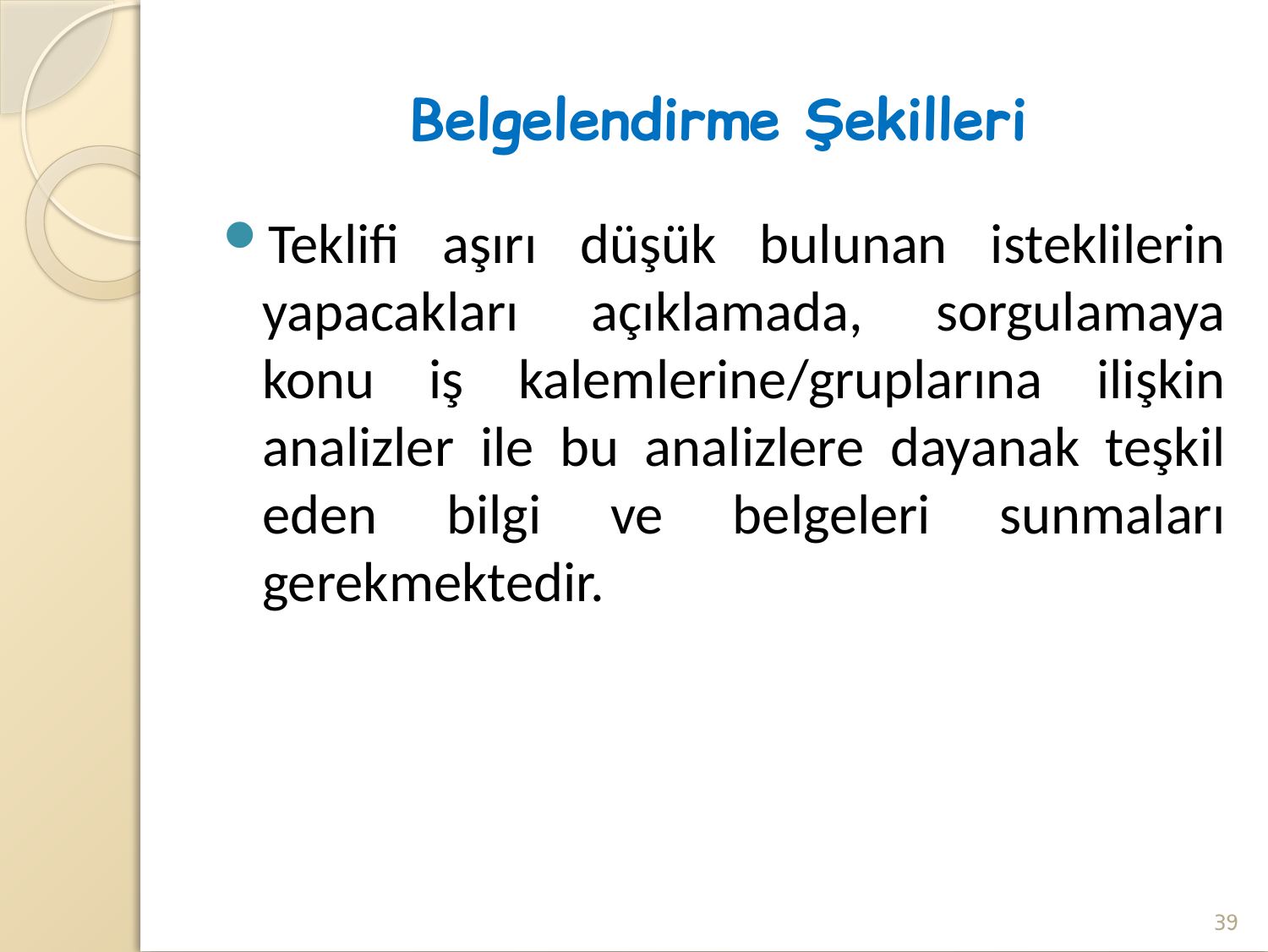

# Belgelendirme Şekilleri
Teklifi aşırı düşük bulunan isteklilerin yapacakları açıklamada, sorgulamaya konu iş kalemlerine/gruplarına ilişkin analizler ile bu analizlere dayanak teşkil eden bilgi ve belgeleri sunmaları gerekmektedir.

39